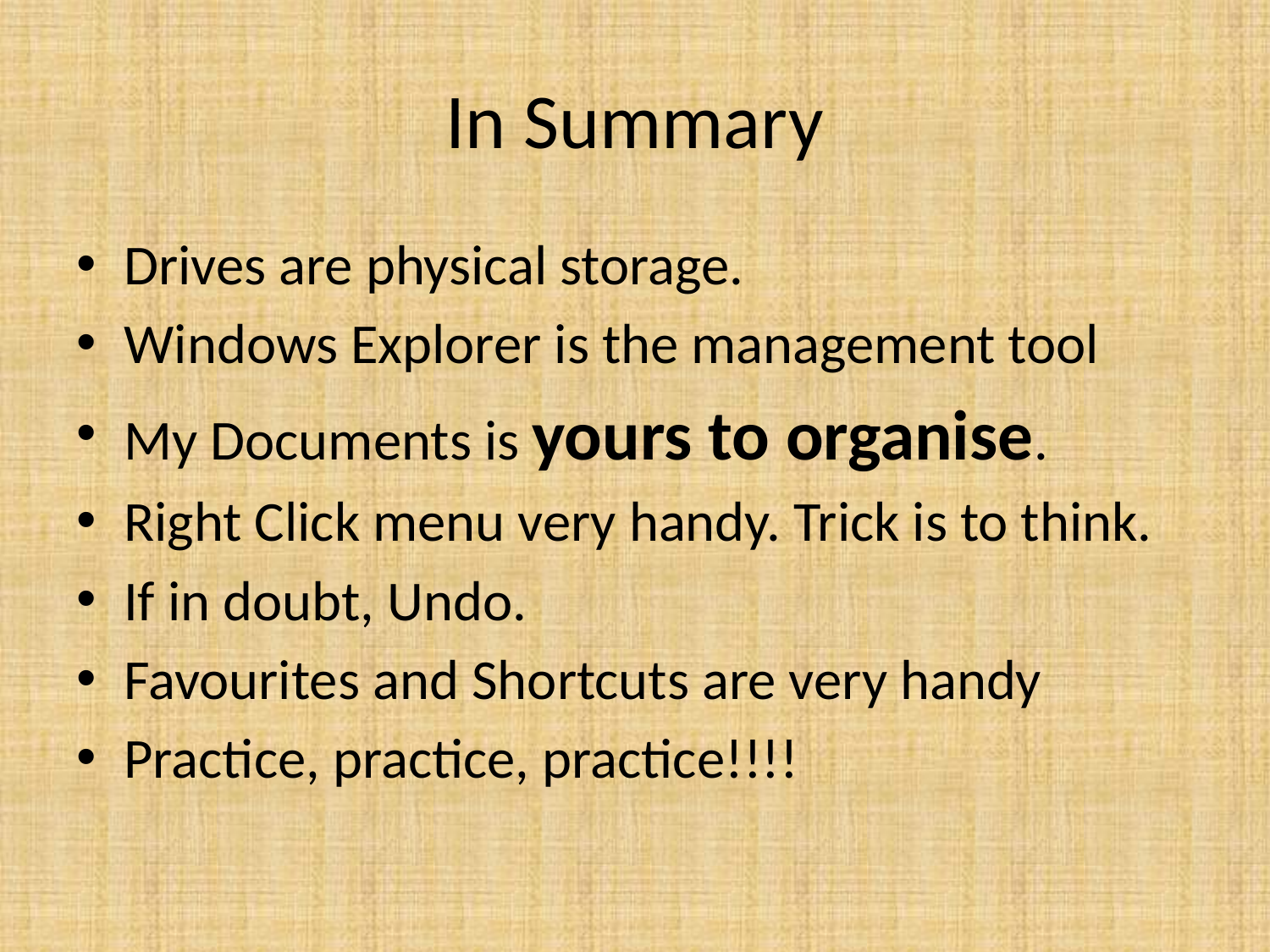

# In Summary
Drives are physical storage.
Windows Explorer is the management tool
My Documents is yours to organise.
Right Click menu very handy. Trick is to think.
If in doubt, Undo.
Favourites and Shortcuts are very handy
Practice, practice, practice!!!!